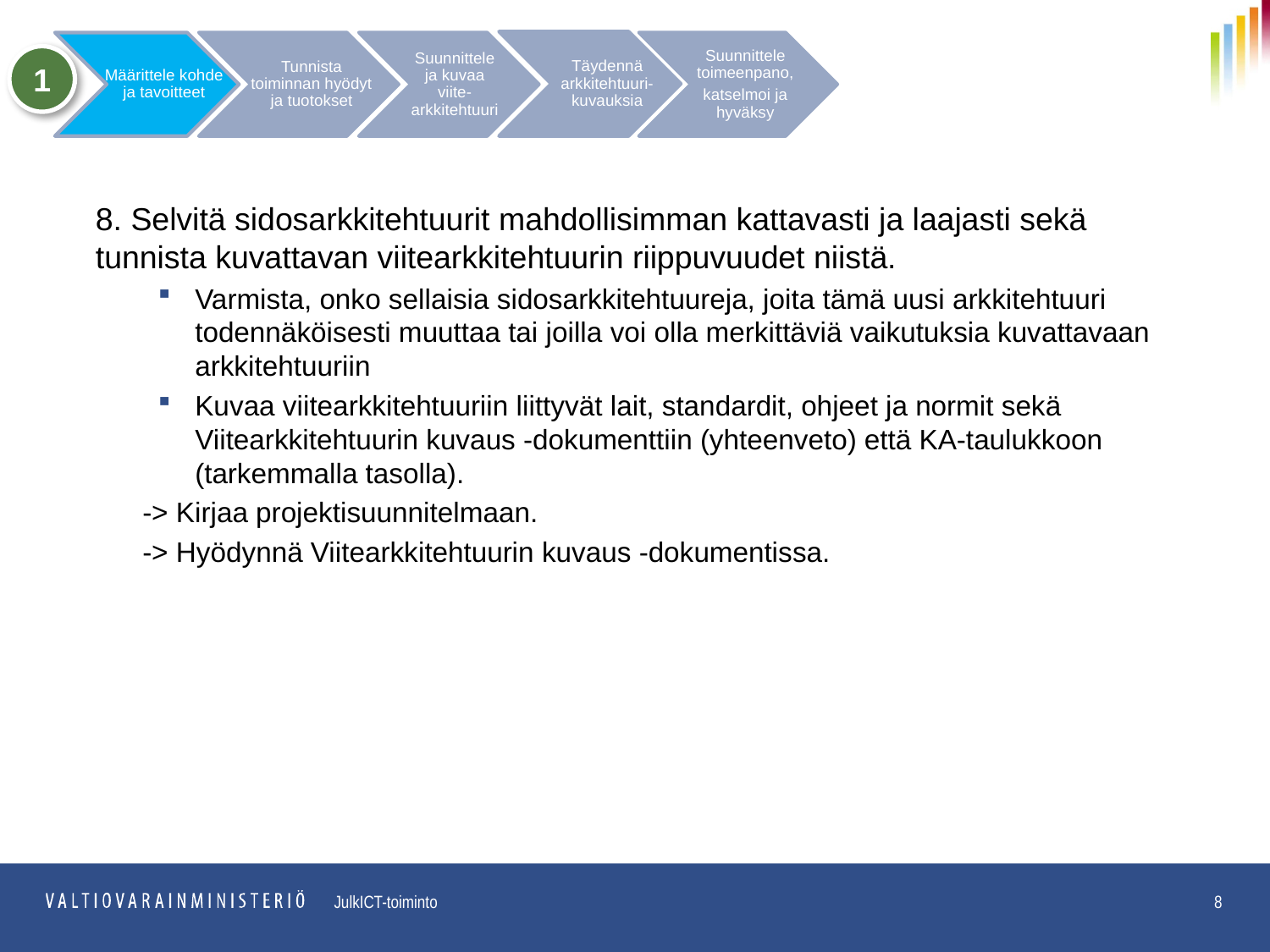

Tunnista toiminnan hyödyt ja tuotokset

Suunnittele toimeenpano,
katselmoi ja hyväksy

Määrittele kohde ja tavoitteet

Täydennä arkkitehtuuri-kuvauksia

Suunnittele ja kuvaa viite-arkkitehtuuri
1

8. Selvitä sidosarkkitehtuurit mahdollisimman kattavasti ja laajasti sekä tunnista kuvattavan viitearkkitehtuurin riippuvuudet niistä.
Varmista, onko sellaisia sidosarkkitehtuureja, joita tämä uusi arkkitehtuuri todennäköisesti muuttaa tai joilla voi olla merkittäviä vaikutuksia kuvattavaan arkkitehtuuriin
Kuvaa viitearkkitehtuuriin liittyvät lait, standardit, ohjeet ja normit sekä Viitearkkitehtuurin kuvaus -dokumenttiin (yhteenveto) että KA-taulukkoon (tarkemmalla tasolla).
      -> Kirjaa projektisuunnitelmaan.
      -> Hyödynnä Viitearkkitehtuurin kuvaus -dokumentissa.

8